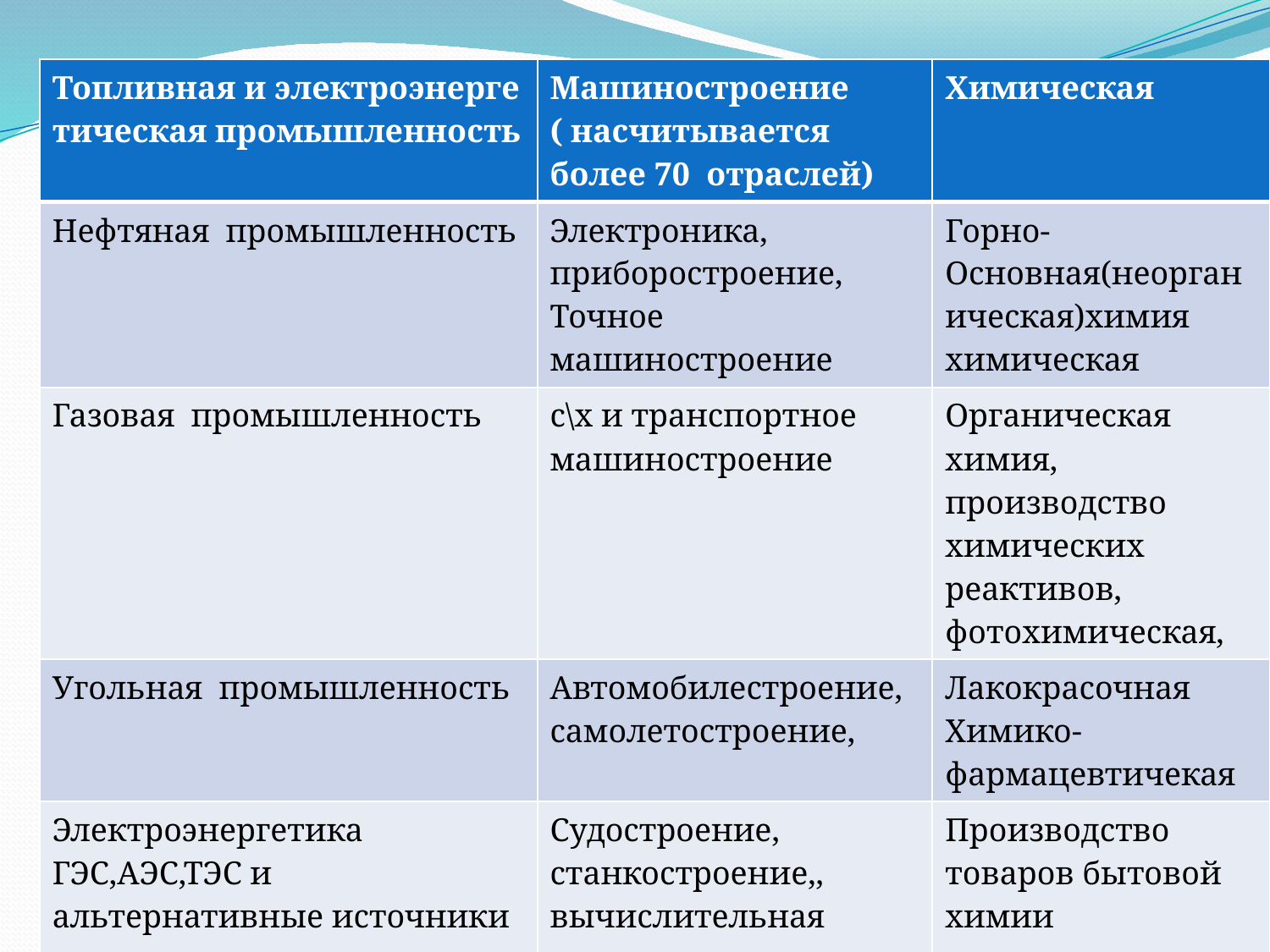

# Авангардная  тройка мирового  хозяйства
| Топливная и электроэнерге тическая промышленность | Машиностроение ( насчитывается более 70 отраслей) | Химическая |
| --- | --- | --- |
| Нефтяная промышленность | Электроника, приборостроение, Точное машиностроение | Горно-Основная(неорганическая)химия химическая |
| Газовая промышленность | с\х и транспортное машиностроение | Органическая химия, производство химических реактивов, фотохимическая, |
| Угольная промышленность | Автомобилестроение, самолетостроение, | Лакокрасочная Химико-фармацевтичекая |
| Электроэнергетика ГЭС,АЭС,ТЭС и альтернативные источники энергии : Геотермальная Солнечная Приливная Ветровая | Судостроение, станкостроение,, вычислительная техника | Производство товаров бытовой химии |